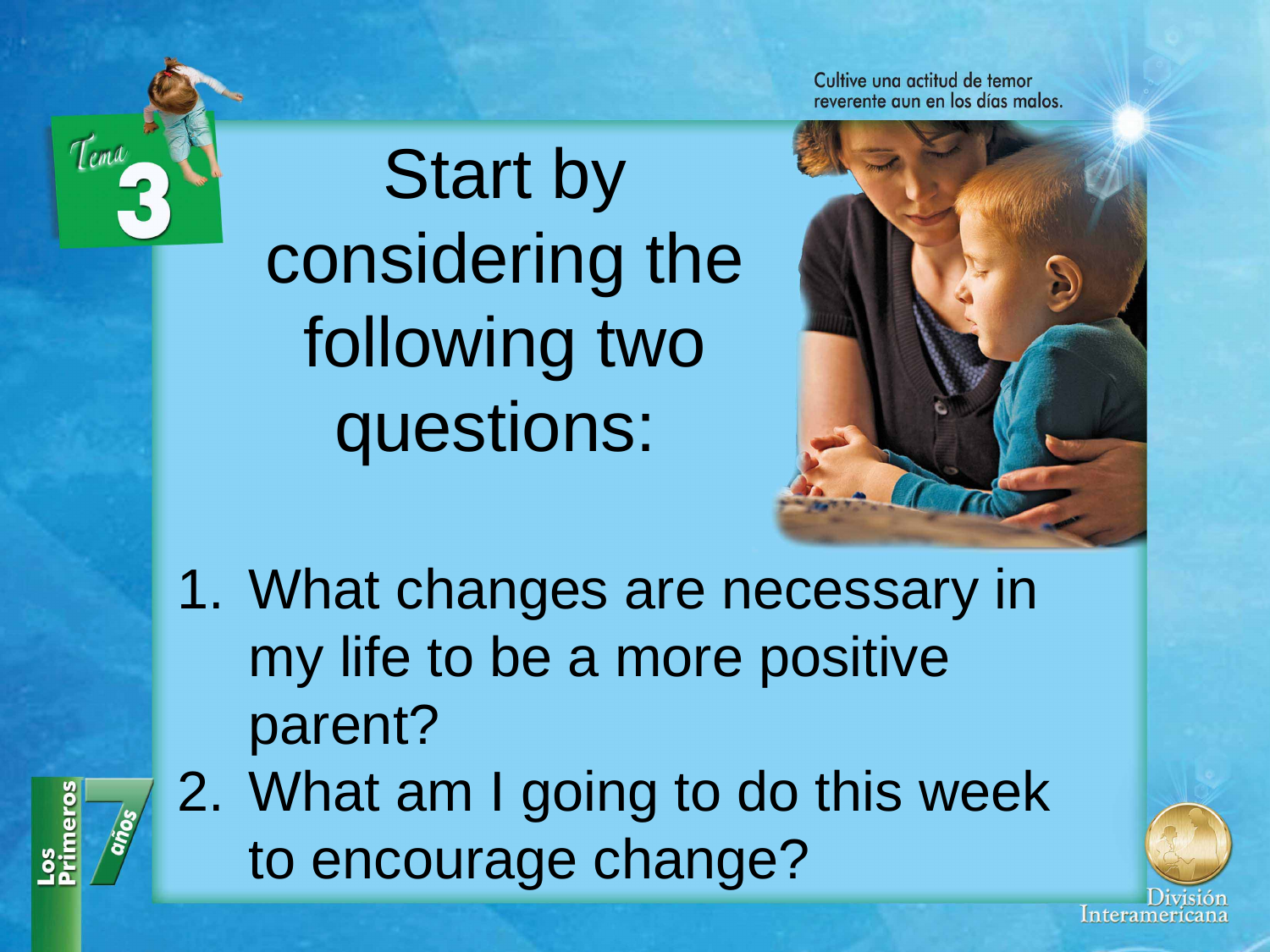

Start by considering the following two questions:
What changes are necessary in my life to be a more positive parent?
What am I going to do this week to encourage change?